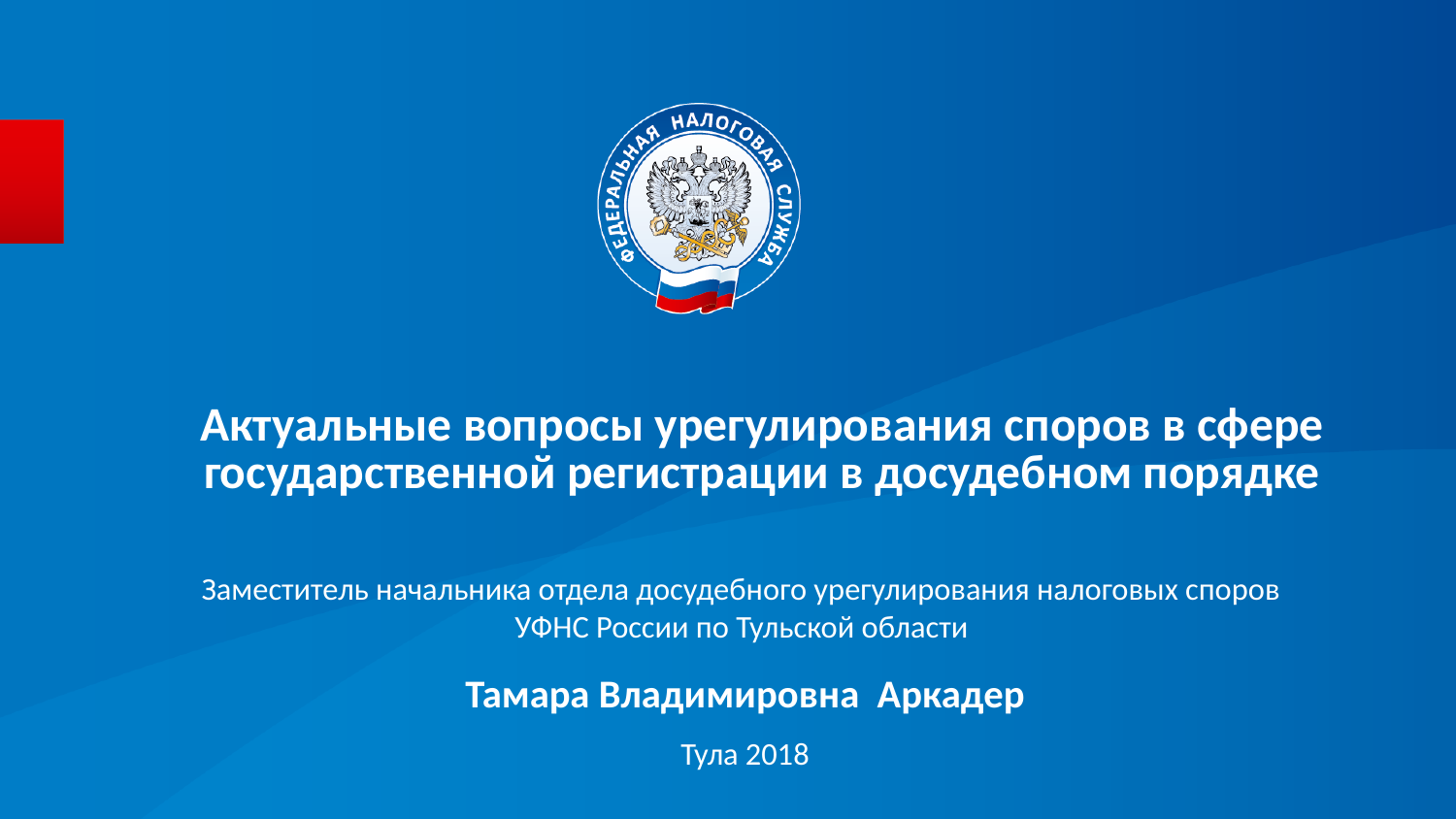

# Актуальные вопросы урегулирования споров в сфере государственной регистрации в досудебном порядке
Заместитель начальника отдела досудебного урегулирования налоговых споров
УФНС России по Тульской области

Тамара Владимировна  Аркадер

Тула 2018